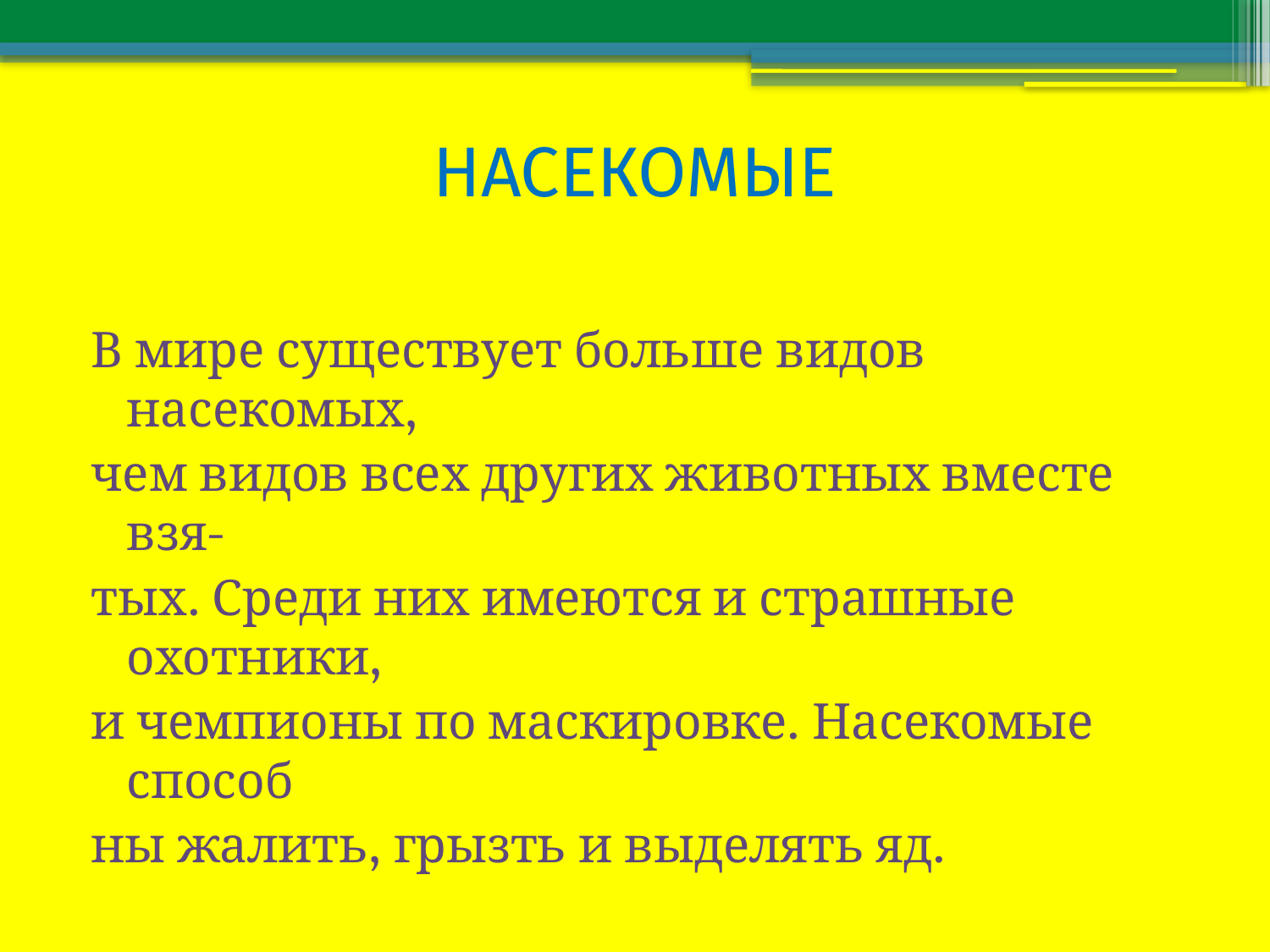

# НАСЕКОМЫЕ
В мире существует больше видов насекомых,
чем видов всех других животных вместе взя-
тых. Среди них имеются и страшные охотники,
и чемпионы по маскировке. Насекомые способ
ны жалить, грызть и выделять яд.